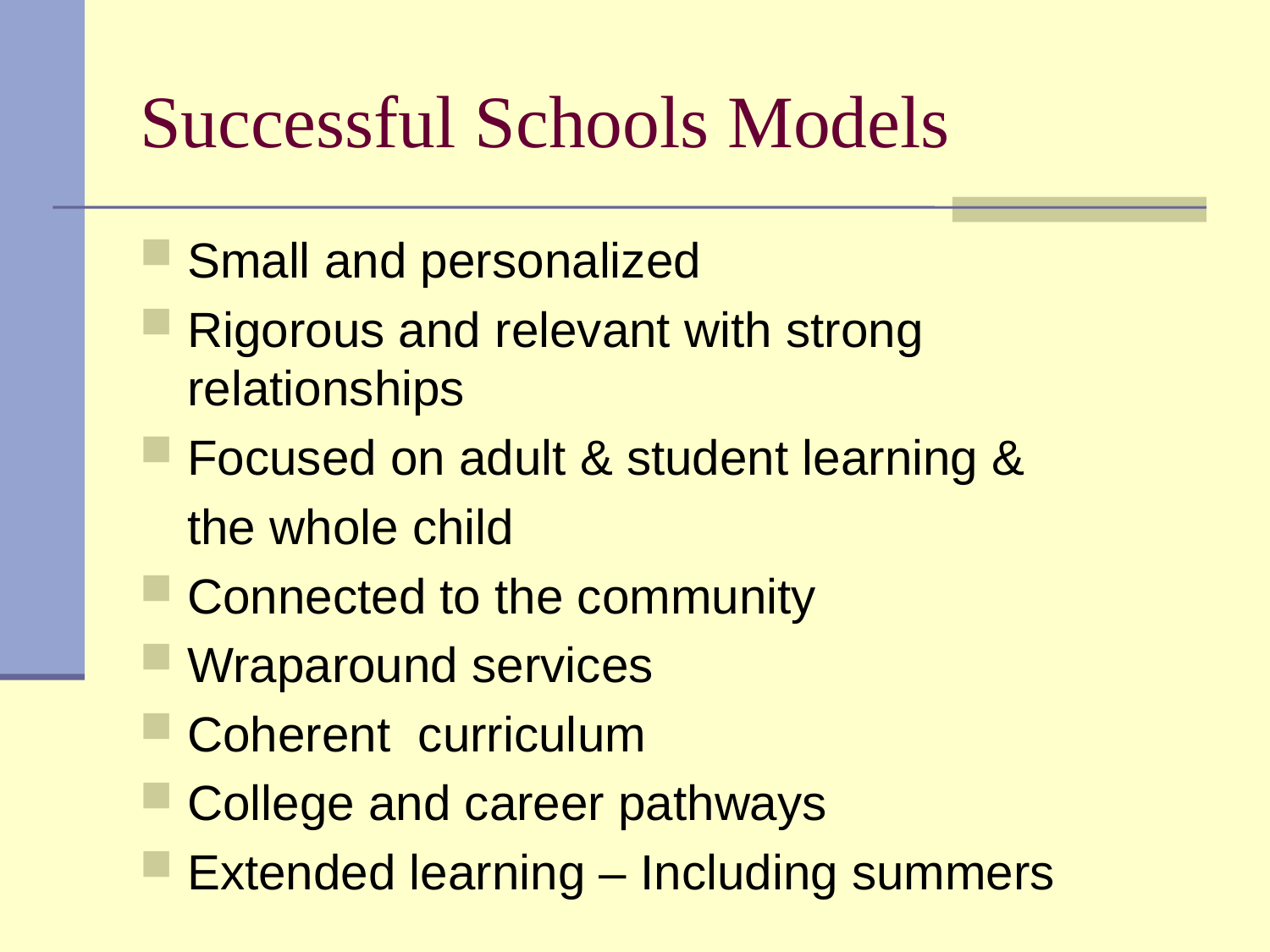

# Successful Schools Models
Small and personalized
Rigorous and relevant with strong relationships
Focused on adult & student learning &
	the whole child
Connected to the community
Wraparound services
Coherent  curriculum
College and career pathways
Extended learning – Including summers